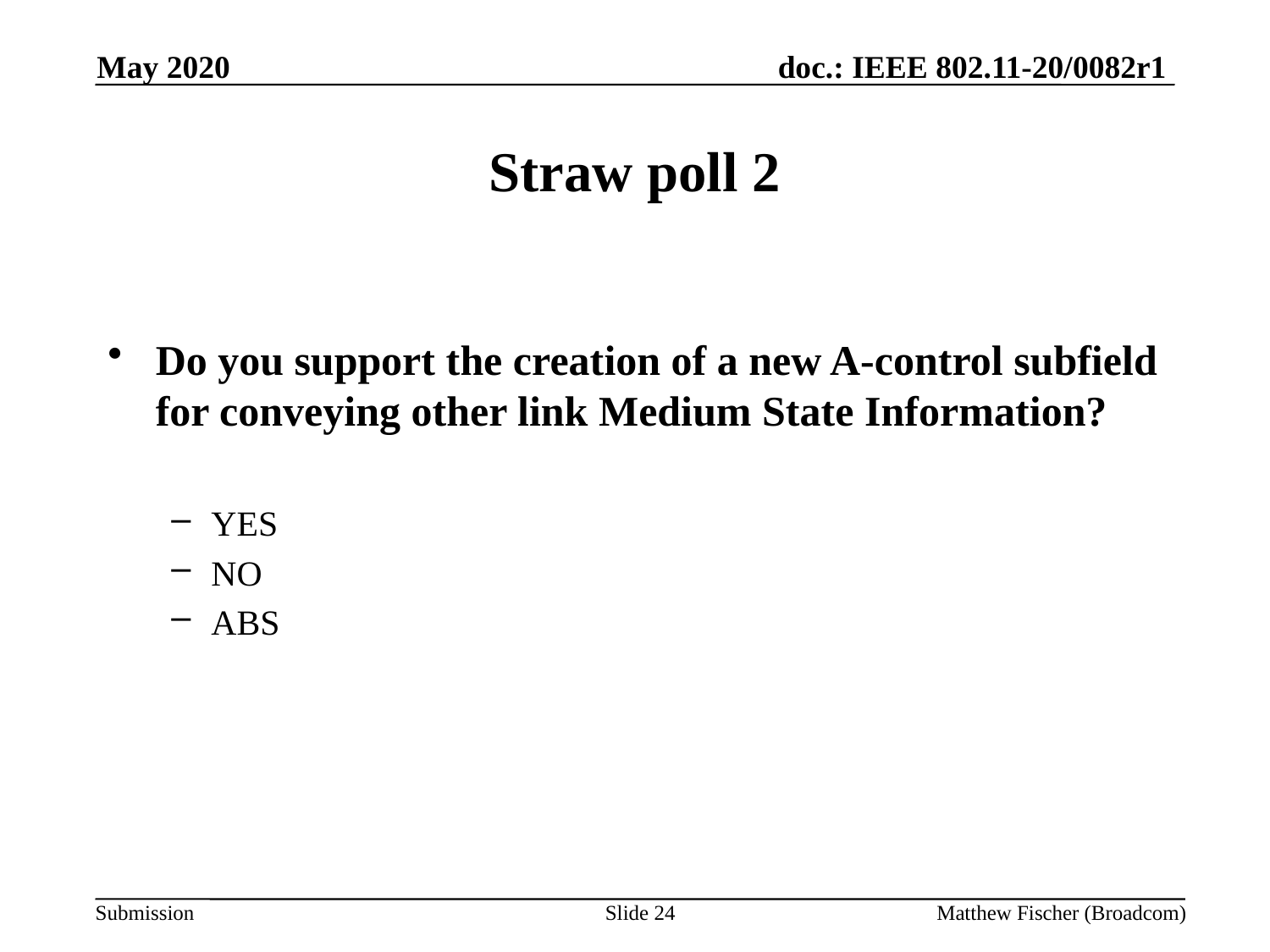

May 2020
# Straw poll 2

Do you support the creation of a new A-control subfield for conveying other link Medium State Information?

YES
NO
ABS
Slide 24
Matthew Fischer (Broadcom)